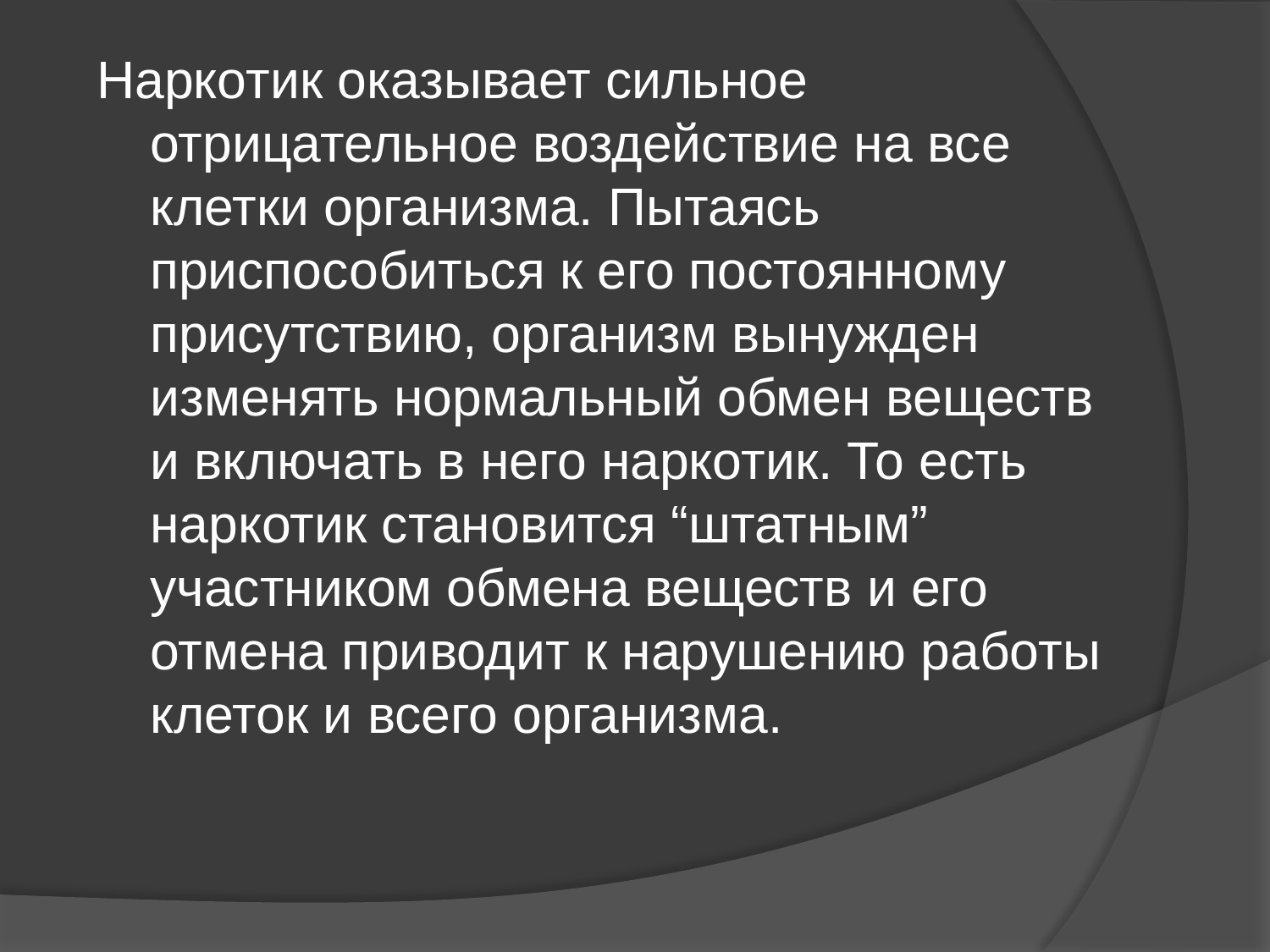

Наркотик оказывает сильное отрицательное воздействие на все клетки организма. Пытаясь приспособиться к его постоянному присутствию, организм вынужден изменять нормальный обмен веществ и включать в него наркотик. То есть наркотик становится “штатным” участником обмена веществ и его отмена приводит к нарушению работы клеток и всего организма.